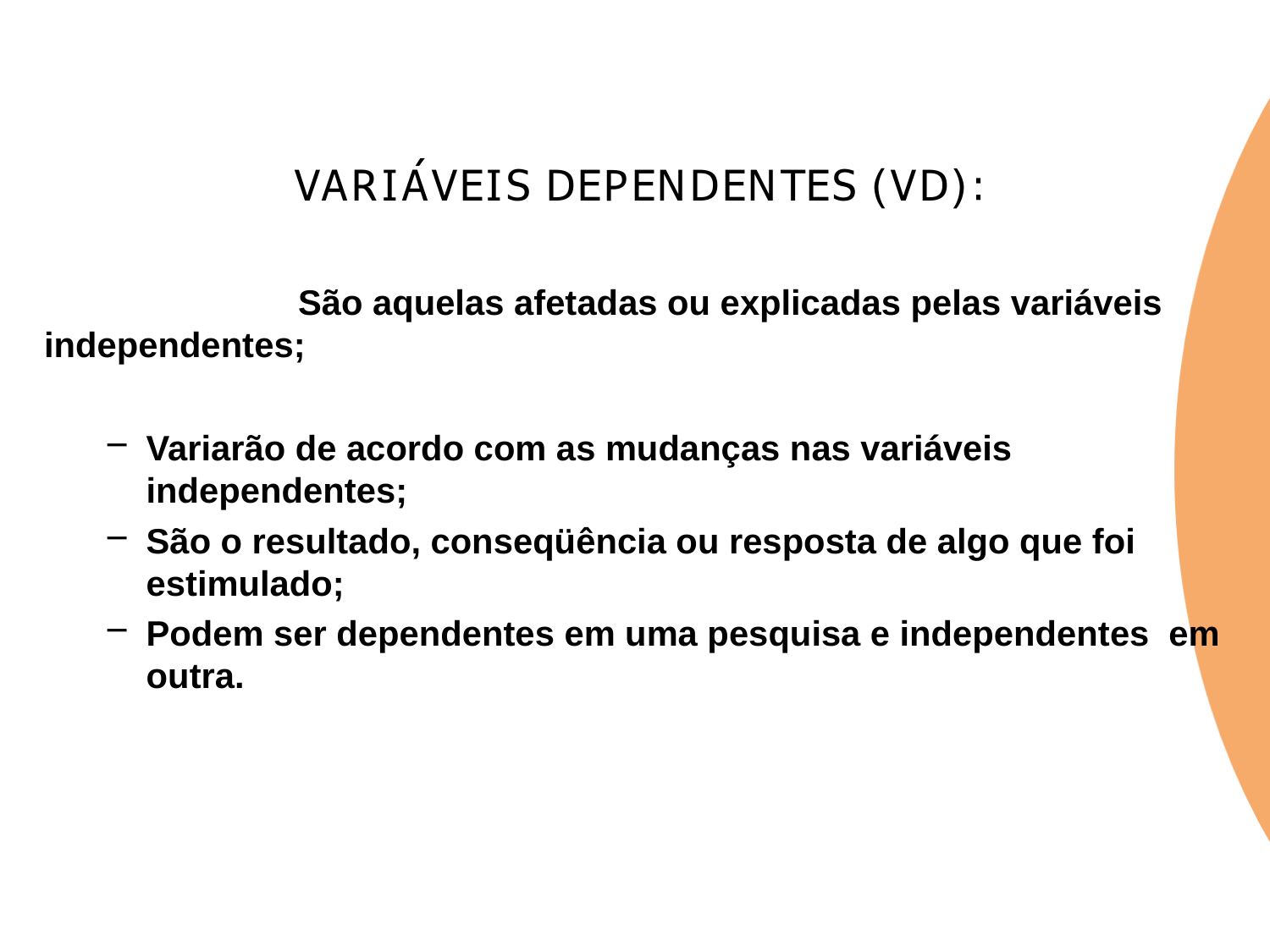

VARIÁVEIS DEPENDENTES (VD):

		São aquelas afetadas ou explicadas pelas variáveis  independentes;

Variarão de acordo com as mudanças nas variáveis  independentes;
São o resultado, conseqüência ou resposta de algo que foi  estimulado;
Podem ser dependentes em uma pesquisa e independentes  em outra.